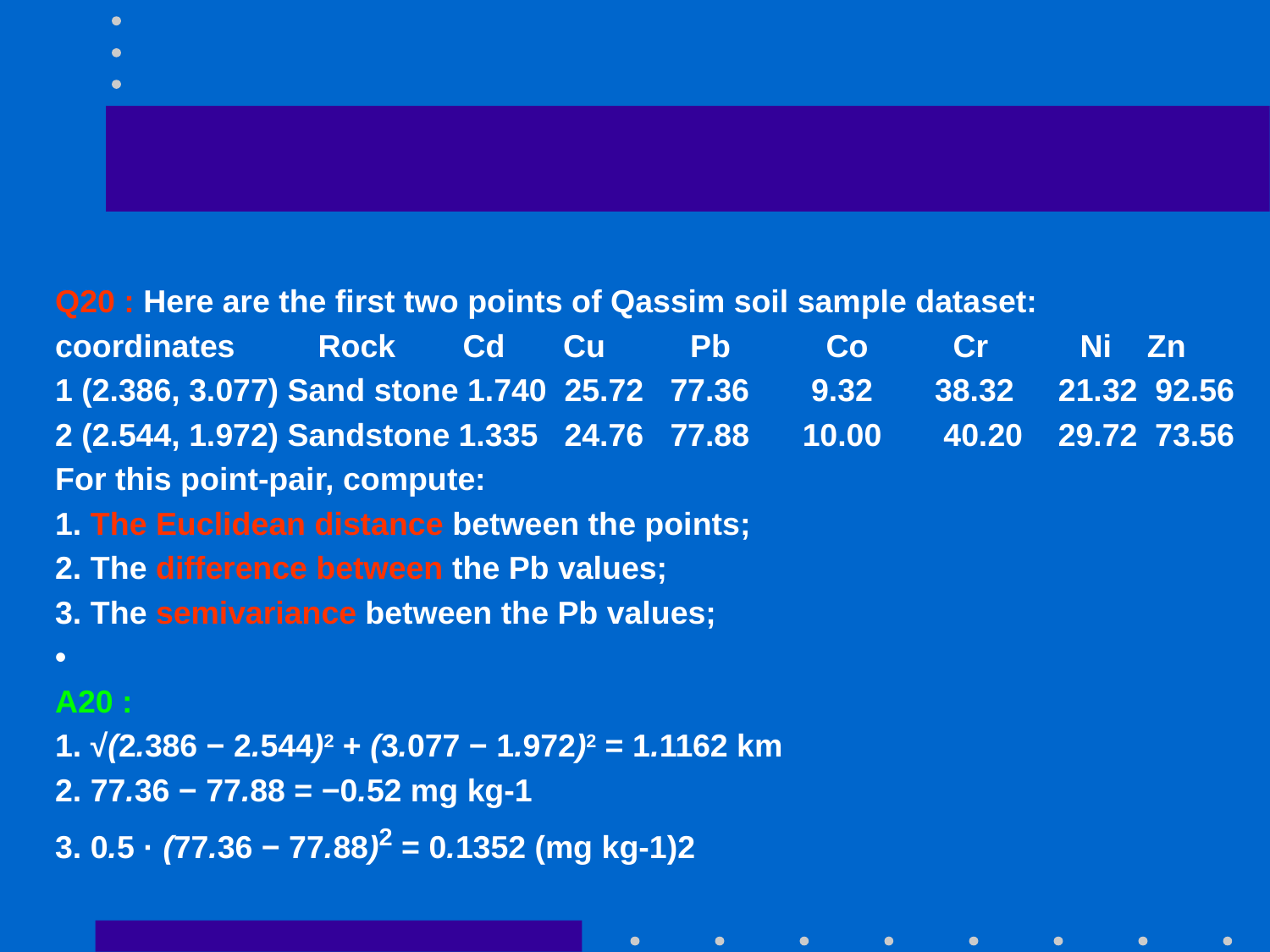

#
Q20 : Here are the first two points of Qassim soil sample dataset:
coordinates	 Rock 	   Cd 	Cu 	Pb	 Co	 Cr	 Ni    Zn
1 (2.386, 3.077) Sand stone 1.740  25.72   77.36       9.32       38.32     21.32  92.56
2 (2.544, 1.972) Sandstone 1.335   24.76   77.88      10.00       40.20    29.72  73.56
For this point-pair, compute:
1. The Euclidean distance between the points;
2. The difference between the Pb values;
3. The semivariance between the Pb values;
•
A20 :
1. √(2.386 − 2.544)2 + (3.077 − 1.972)2 = 1.1162 km
2. 77.36 − 77.88 = −0.52 mg kg-1
3. 0.5 · (77.36 − 77.88)2 = 0.1352 (mg kg-1)2